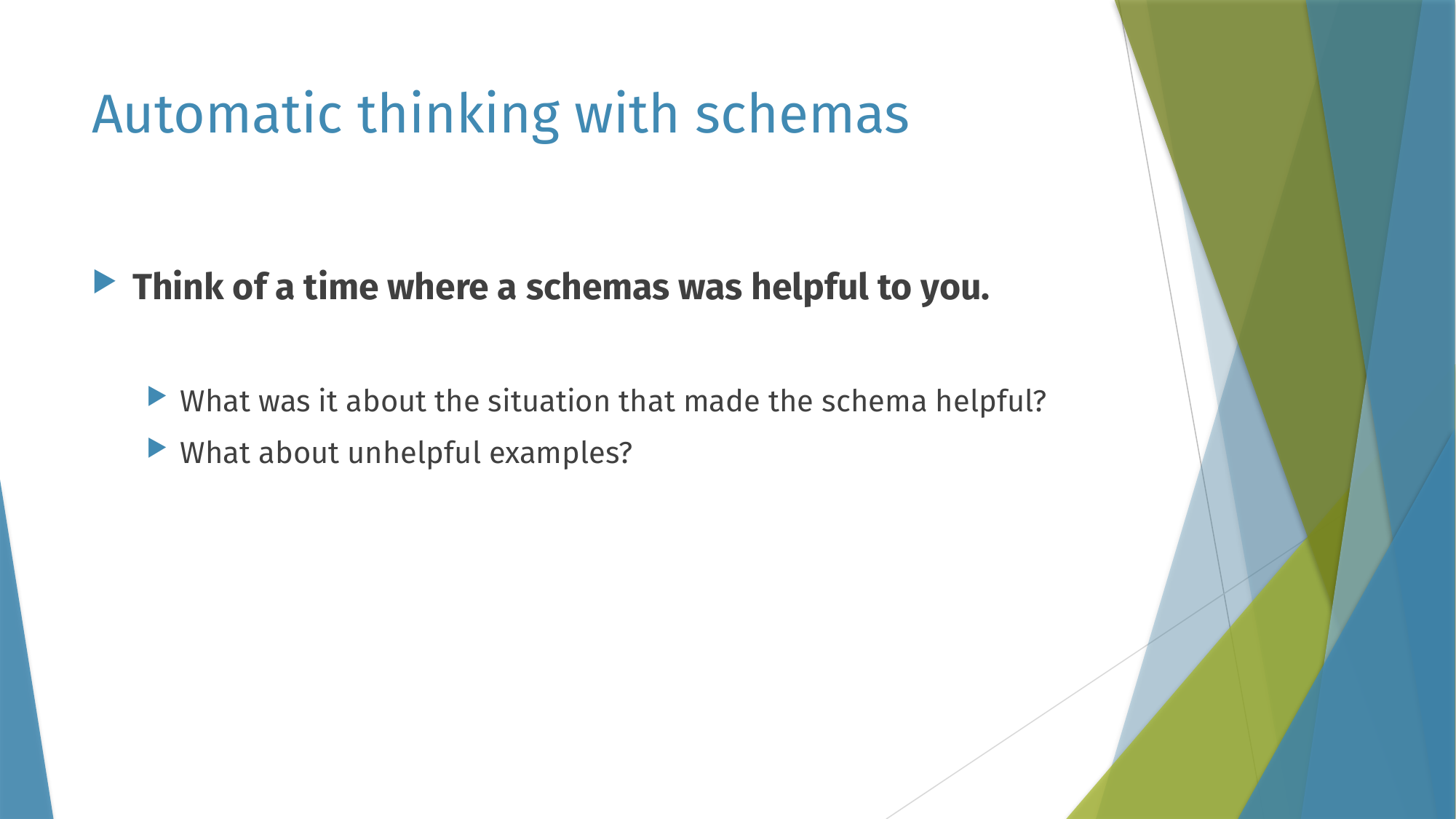

# Automatic thinking with schemas
Think of a time where a schemas was helpful to you.

What was it about the situation that made the schema helpful?
What about unhelpful examples?